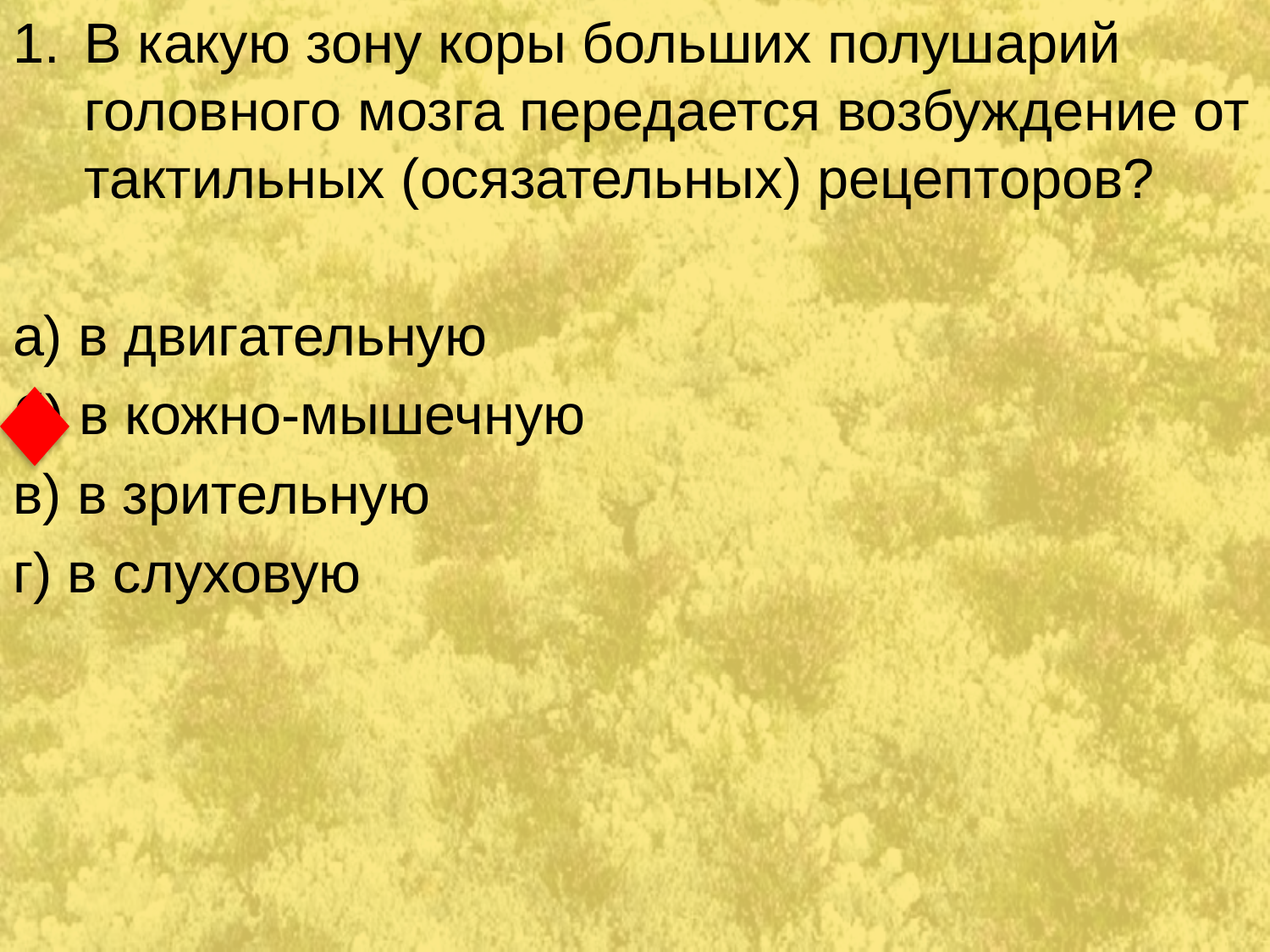

В какую зону коры больших полушарий головного мозга передается возбуждение от тактильных (осязательных) рецепторов?

а) в двигательную
б) в кожно-мышечную
в) в зрительную
г) в слуховую